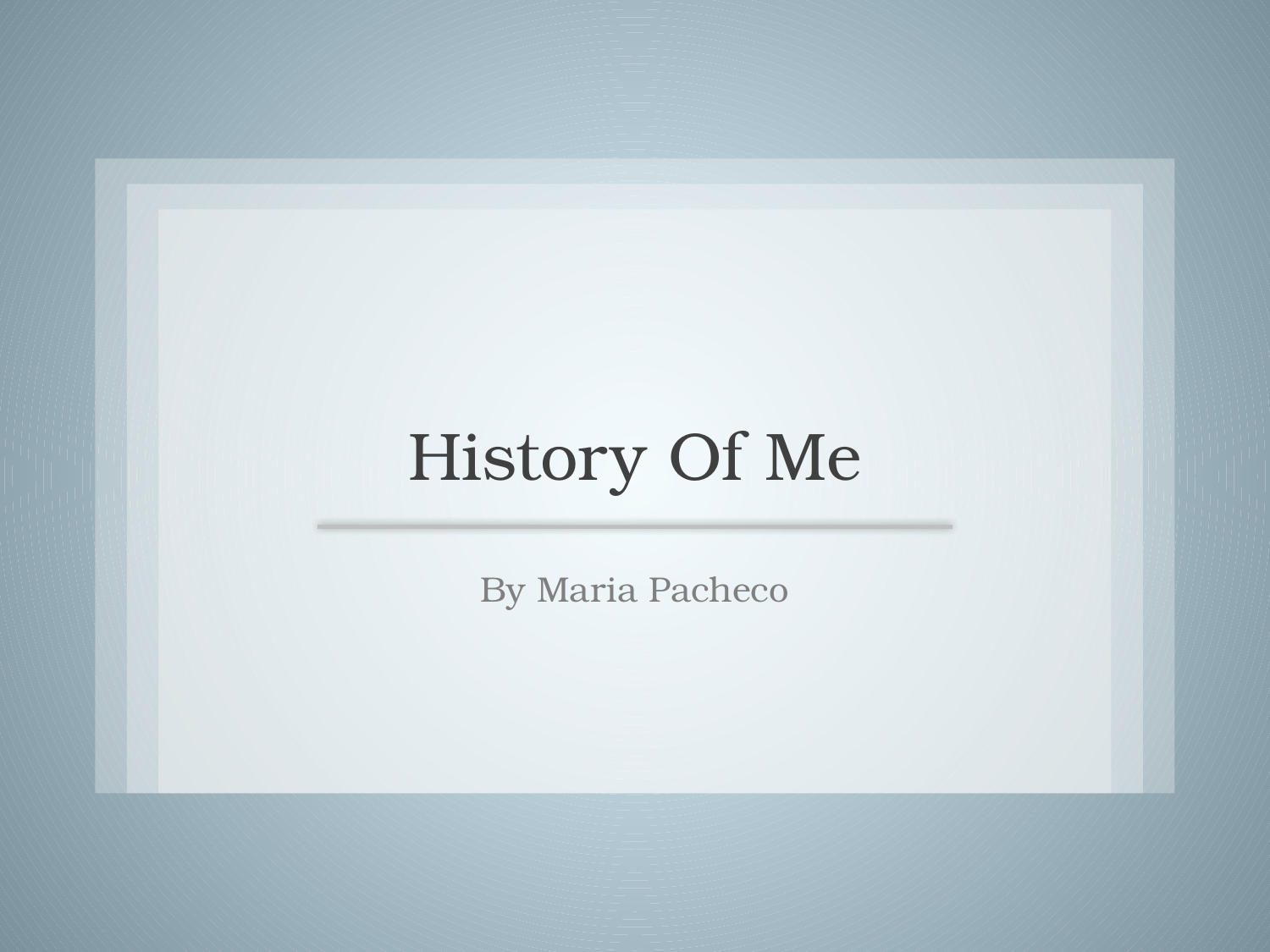

# History Of Me
By Maria Pacheco